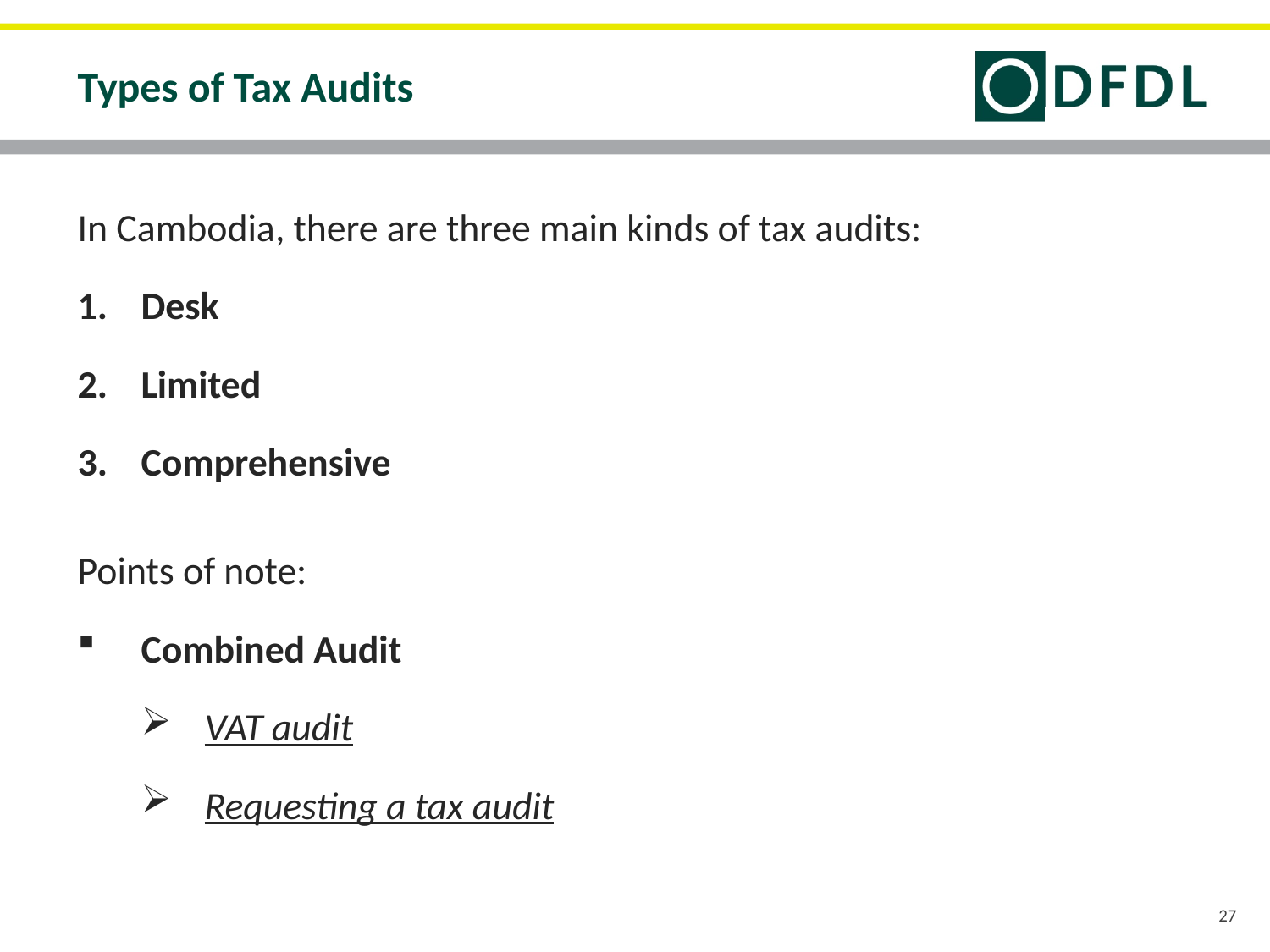

# Types of Tax Audits
In Cambodia, there are three main kinds of tax audits:
Desk
Limited
Comprehensive

Points of note:
Combined Audit
VAT audit
Requesting a tax audit

27